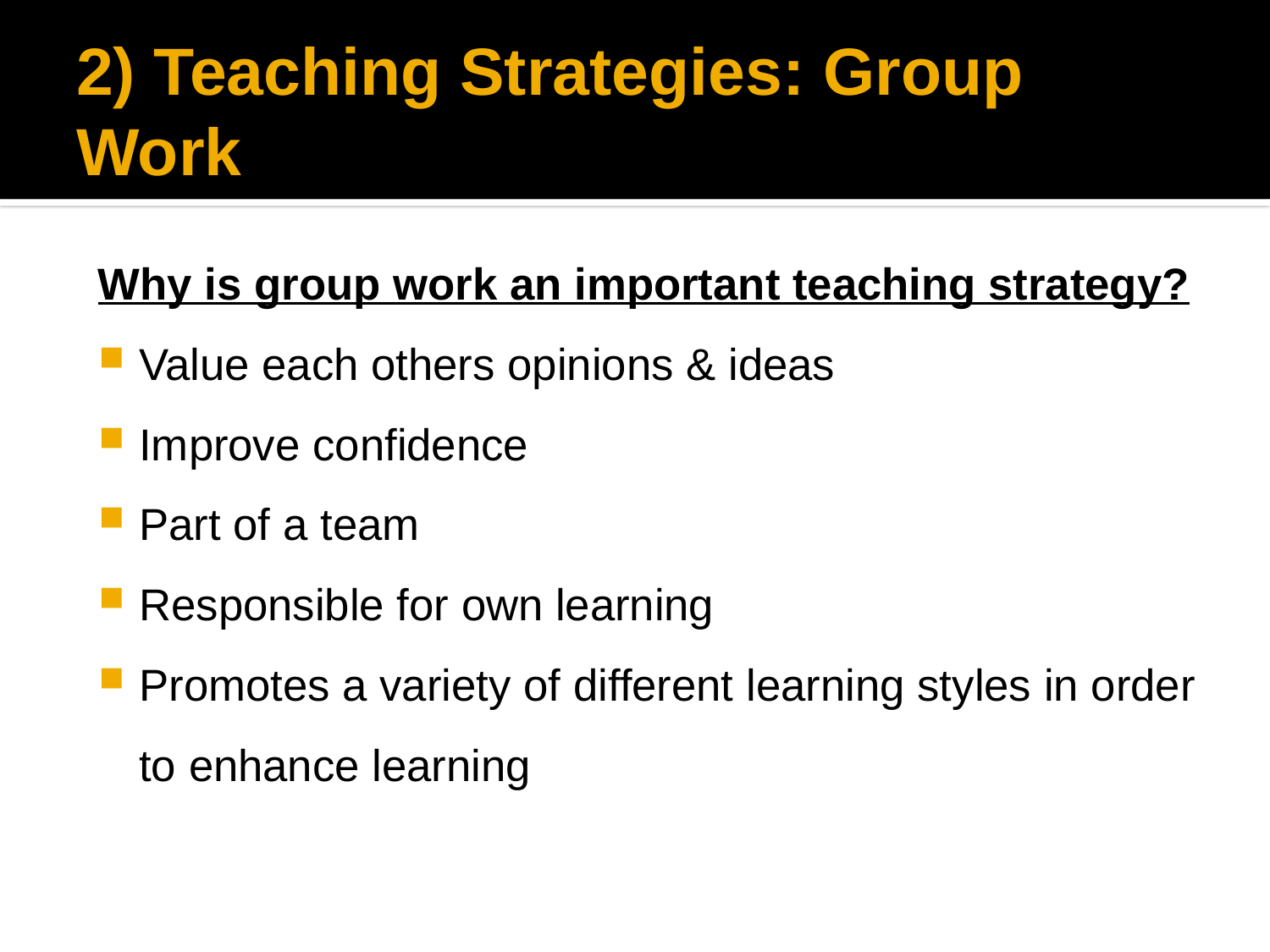

# 2) Teaching Strategies: Group Work
Why is group work an important teaching strategy?
Value each others opinions & ideas
Improve confidence
Part of a team
Responsible for own learning
Promotes a variety of different learning styles in order to enhance learning